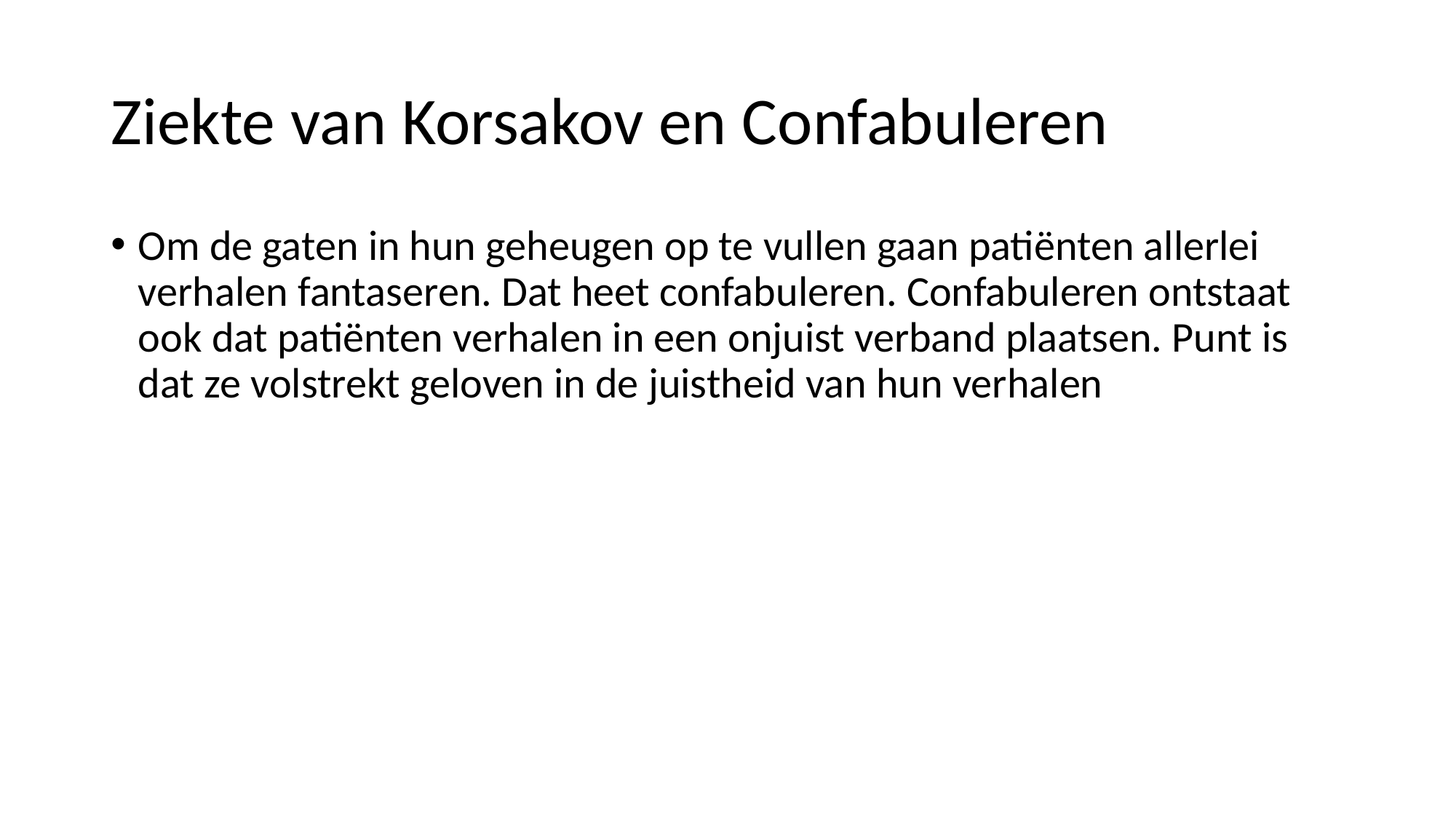

# Ziekte van Korsakov en Confabuleren
Om de gaten in hun geheugen op te vullen gaan patiënten allerlei verhalen fantaseren. Dat heet confabuleren. Confabuleren ontstaat ook dat patiënten verhalen in een onjuist verband plaatsen. Punt is dat ze volstrekt geloven in de juistheid van hun verhalen